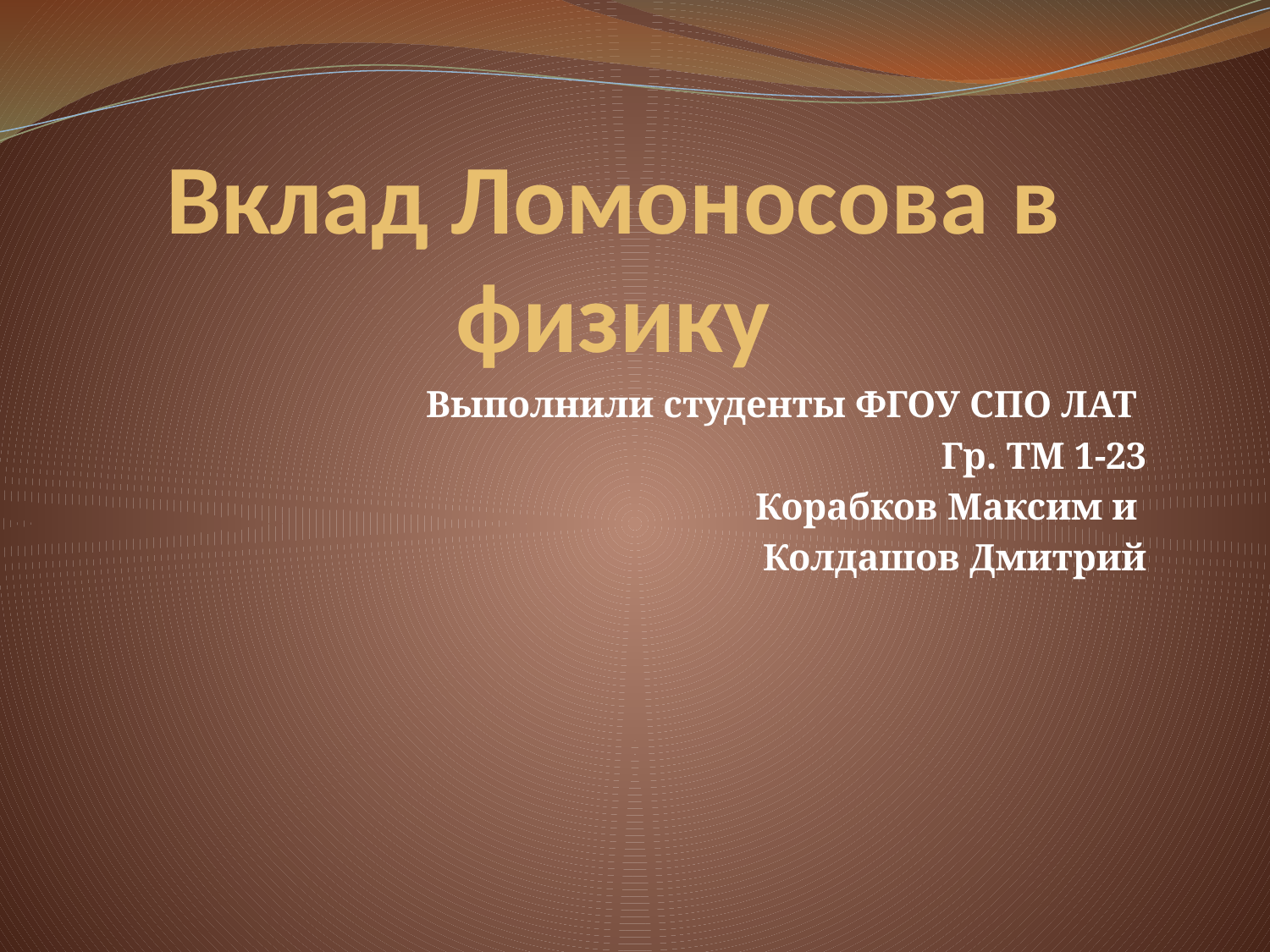

# Вклад Ломоносова в физику
Выполнили студенты ФГОУ СПО ЛАТ
Гр. ТМ 1-23
Корабков Максим и
Колдашов Дмитрий